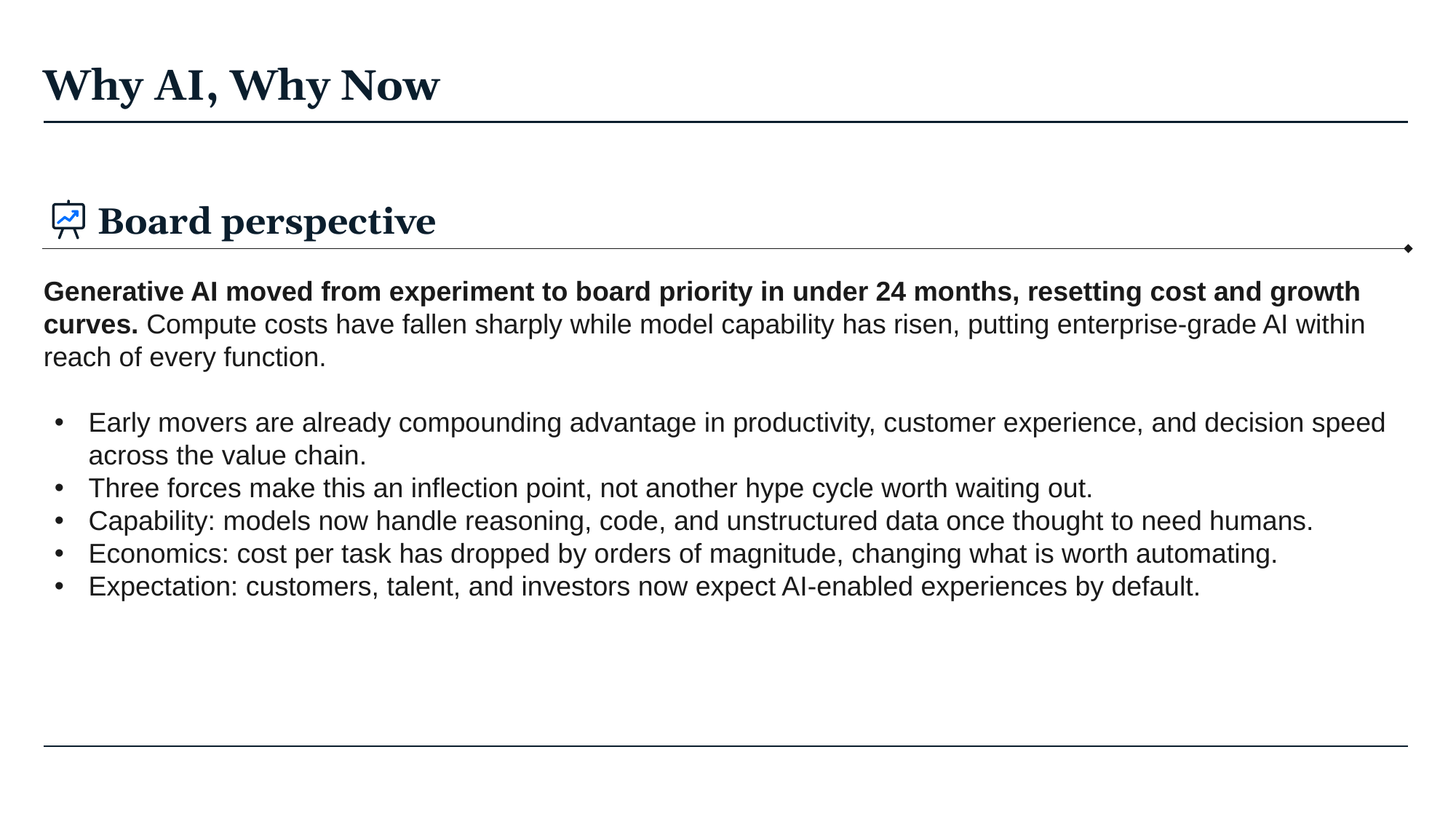

# Why AI, Why Now

Board perspective
Generative AI moved from experiment to board priority in under 24 months, resetting cost and growth curves. Compute costs have fallen sharply while model capability has risen, putting enterprise-grade AI within reach of every function.

Early movers are already compounding advantage in productivity, customer experience, and decision speed across the value chain.
Three forces make this an inflection point, not another hype cycle worth waiting out.
Capability: models now handle reasoning, code, and unstructured data once thought to need humans.
Economics: cost per task has dropped by orders of magnitude, changing what is worth automating.
Expectation: customers, talent, and investors now expect AI-enabled experiences by default.